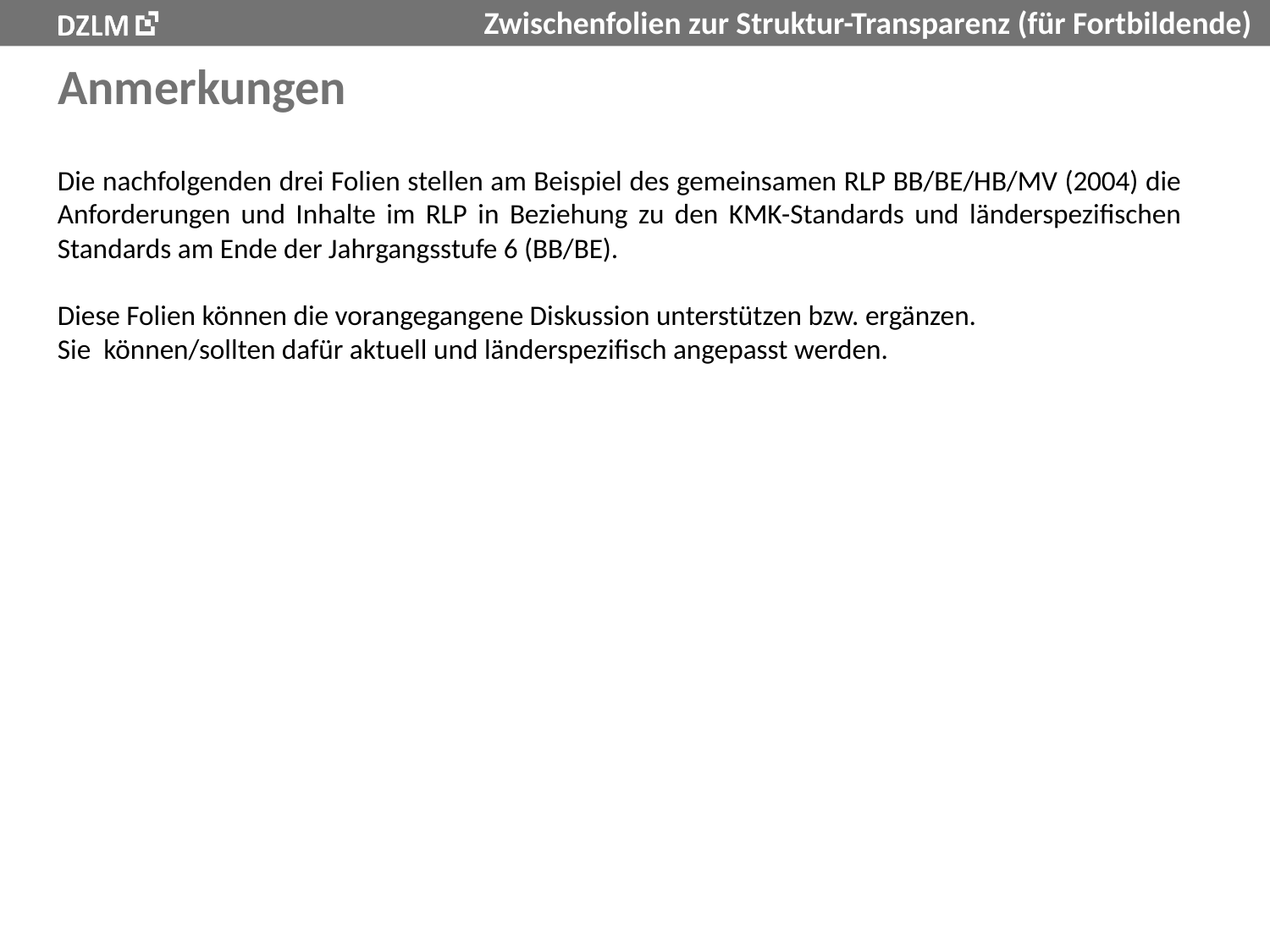

# Anmerkungen
Die nachfolgenden drei Folien stellen am Beispiel des gemeinsamen RLP BB/BE/HB/MV (2004) die Anforderungen und Inhalte im RLP in Beziehung zu den KMK-Standards und länderspezifischen Standards am Ende der Jahrgangsstufe 6 (BB/BE).

Diese Folien können die vorangegangene Diskussion unterstützen bzw. ergänzen.
Sie  können/sollten dafür aktuell und länderspezifisch angepasst werden.